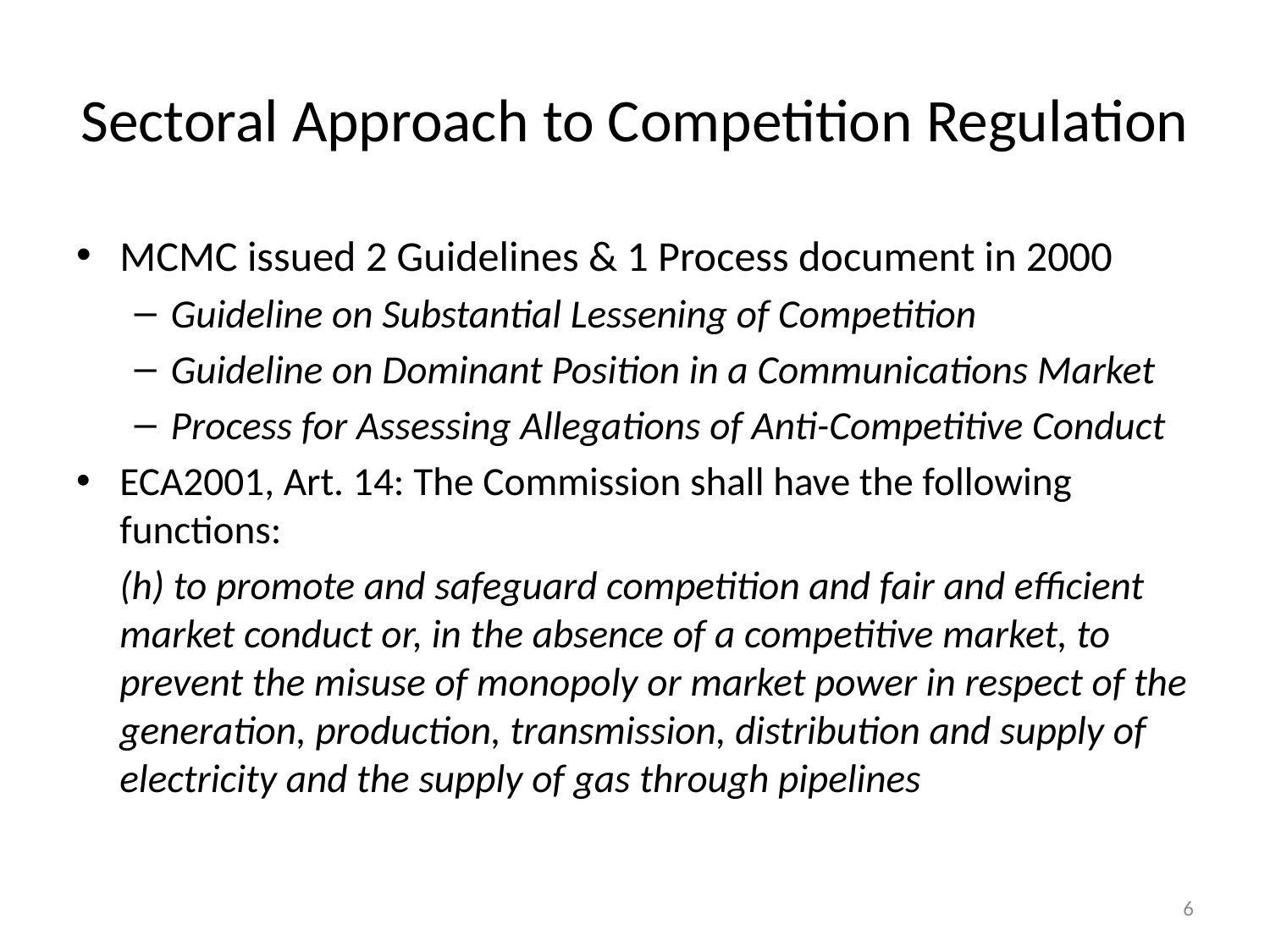

# Sectoral Approach to Competition Regulation
MCMC issued 2 Guidelines & 1 Process document in 2000
Guideline on Substantial Lessening of Competition
Guideline on Dominant Position in a Communications Market
Process for Assessing Allegations of Anti-Competitive Conduct
ECA2001, Art. 14: The Commission shall have the following functions:
	(h) to promote and safeguard competition and fair and efficient market conduct or, in the absence of a competitive market, to prevent the misuse of monopoly or market power in respect of the generation, production, transmission, distribution and supply of electricity and the supply of gas through pipelines
6